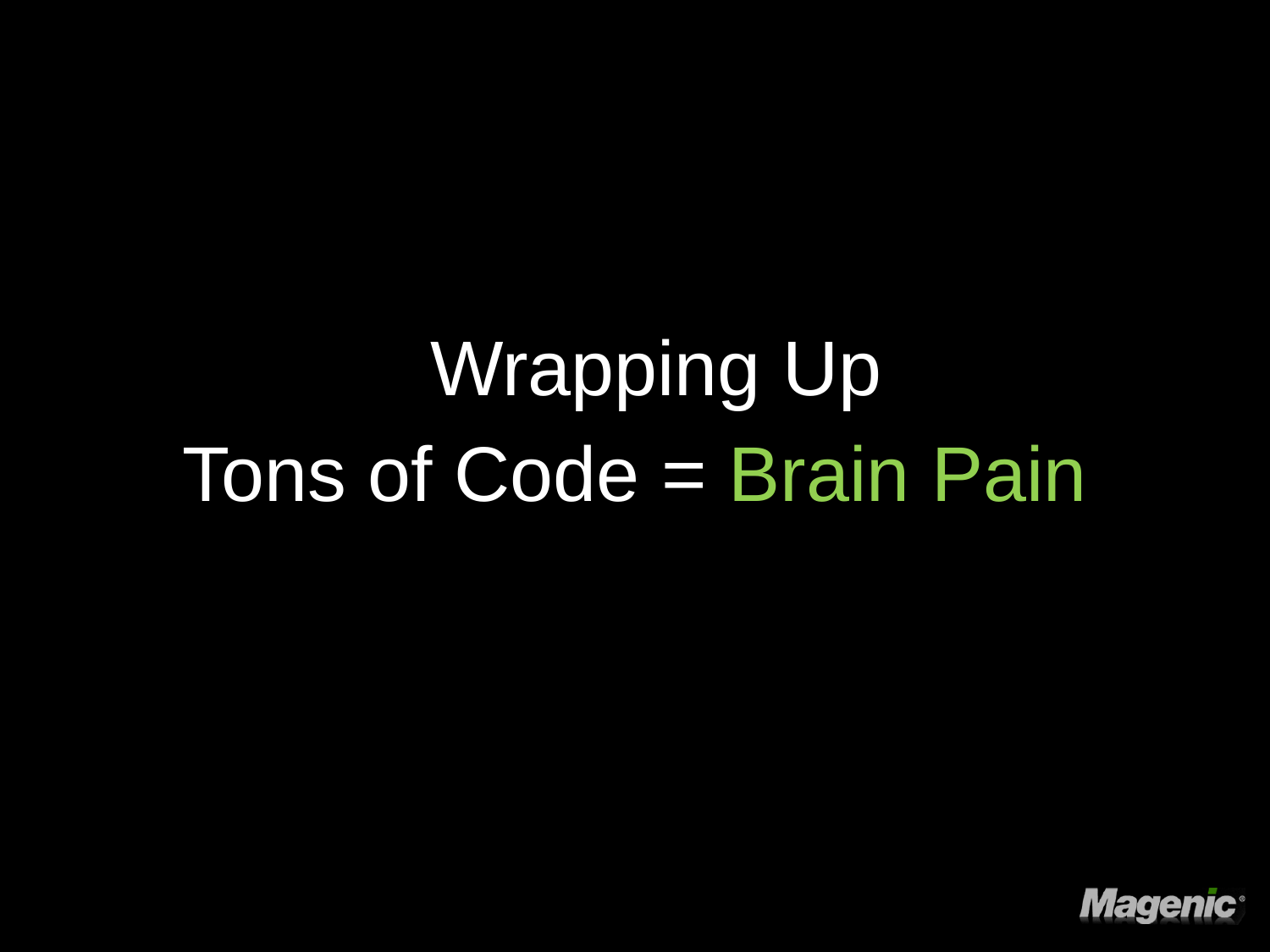

Wrapping Up
# Tons of Code = Brain Pain